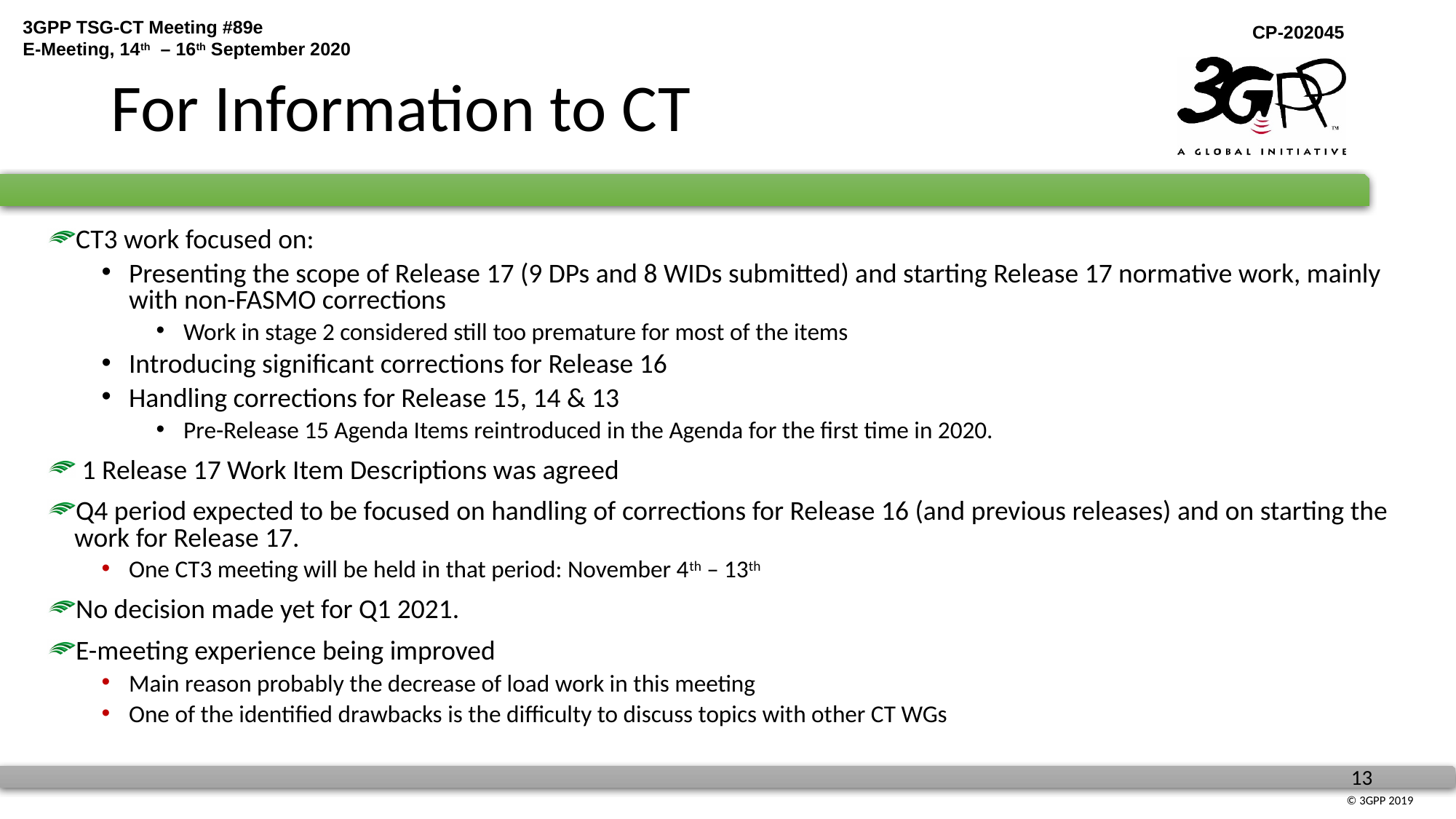

# For Information to CT
CT3 work focused on:
Presenting the scope of Release 17 (9 DPs and 8 WIDs submitted) and starting Release 17 normative work, mainly with non-FASMO corrections
Work in stage 2 considered still too premature for most of the items
Introducing significant corrections for Release 16
Handling corrections for Release 15, 14 & 13
Pre-Release 15 Agenda Items reintroduced in the Agenda for the first time in 2020.
 1 Release 17 Work Item Descriptions was agreed
Q4 period expected to be focused on handling of corrections for Release 16 (and previous releases) and on starting the work for Release 17.
One CT3 meeting will be held in that period: November 4th – 13th
No decision made yet for Q1 2021.
E-meeting experience being improved
Main reason probably the decrease of load work in this meeting
One of the identified drawbacks is the difficulty to discuss topics with other CT WGs